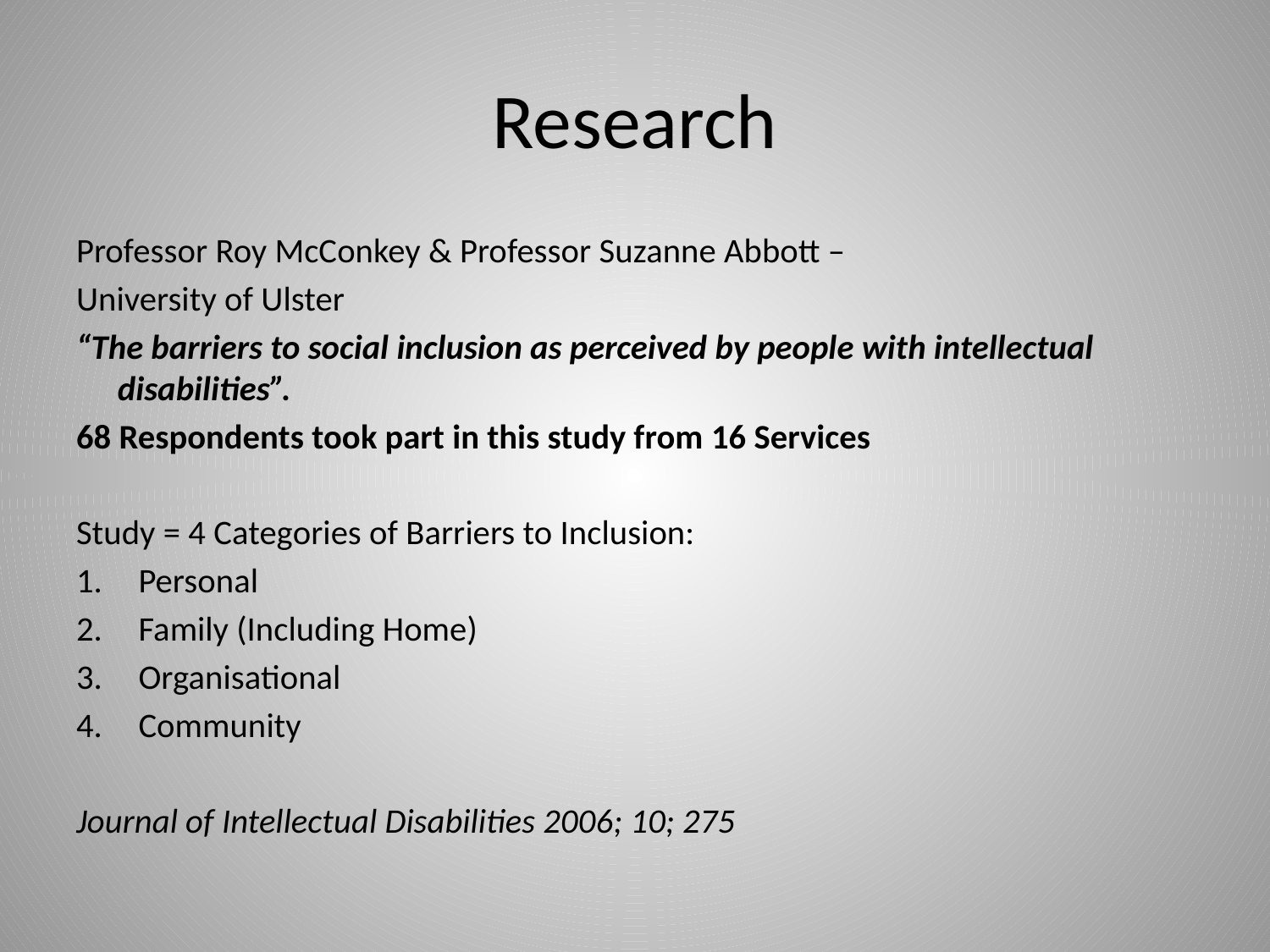

# Research
Professor Roy McConkey & Professor Suzanne Abbott –
University of Ulster
“The barriers to social inclusion as perceived by people with intellectual disabilities”.
68 Respondents took part in this study from 16 Services

Study = 4 Categories of Barriers to Inclusion:
Personal
Family (Including Home)
Organisational
Community

Journal of Intellectual Disabilities 2006; 10; 275